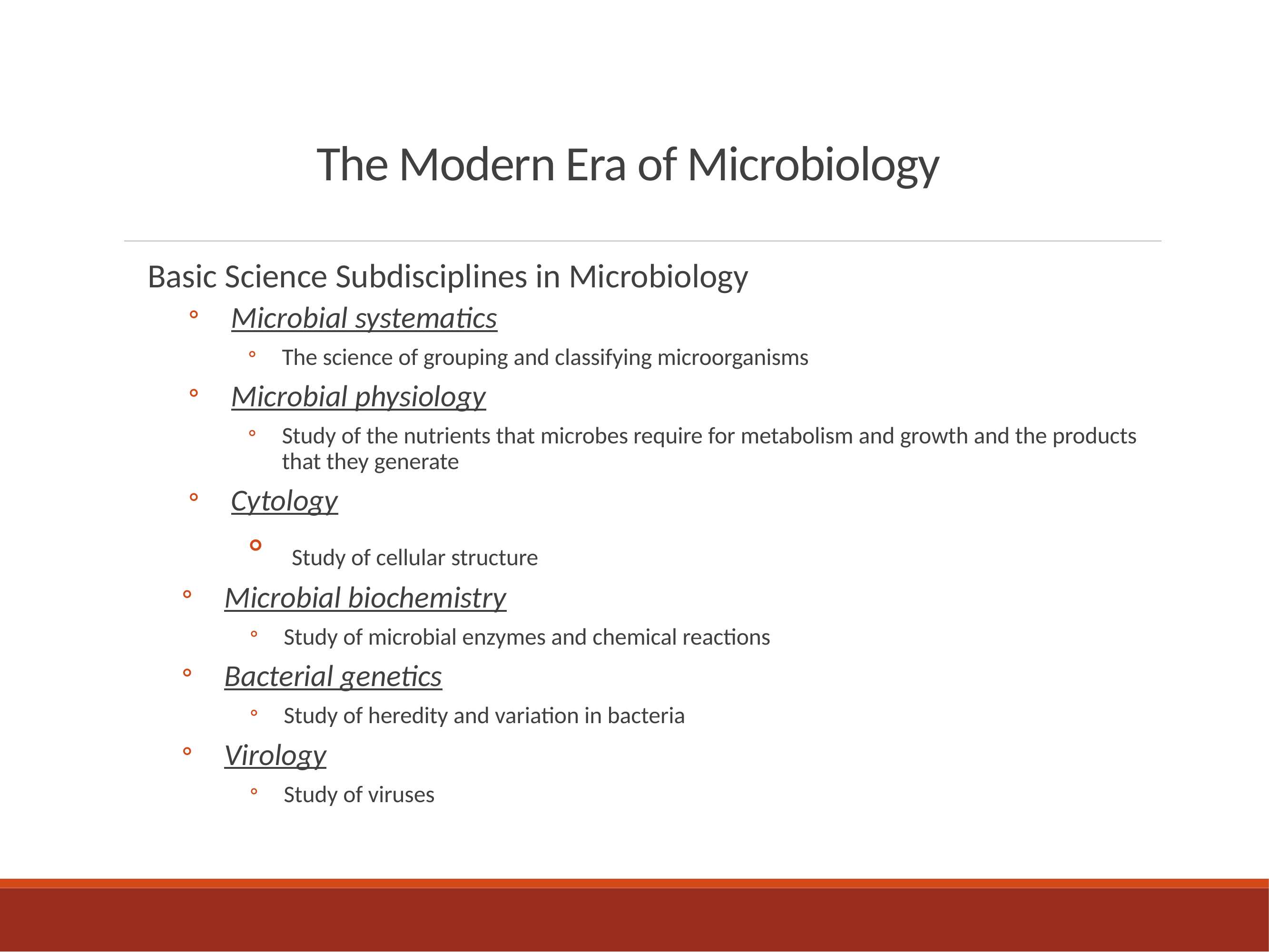

# The Modern Era of Microbiology
Basic Science Subdisciplines in Microbiology
Microbial systematics
The science of grouping and classifying microorganisms
Microbial physiology
Study of the nutrients that microbes require for metabolism and growth and the products that they generate
Cytology
 Study of cellular structure
Microbial biochemistry
Study of microbial enzymes and chemical reactions
Bacterial genetics
Study of heredity and variation in bacteria
Virology
Study of viruses